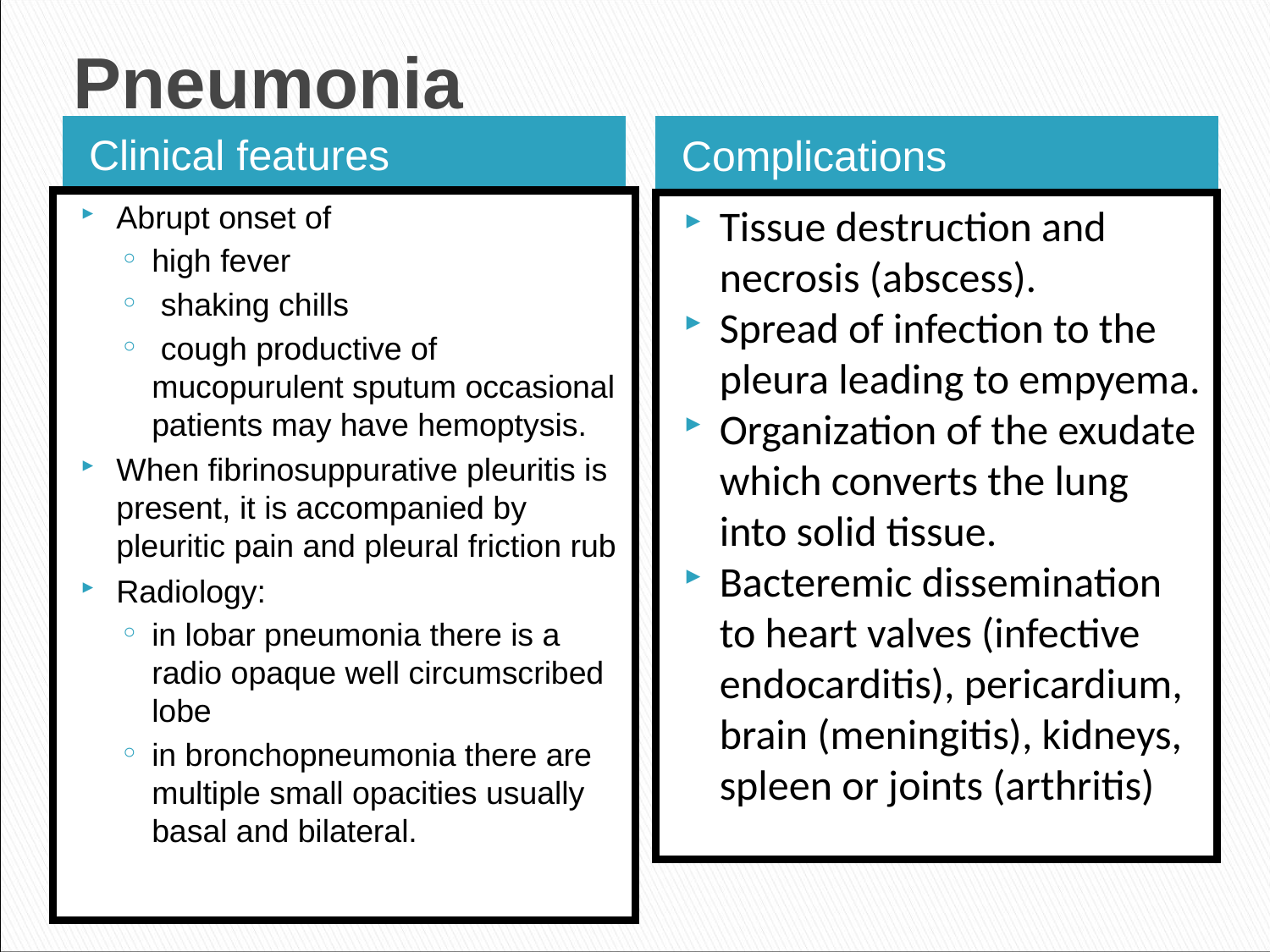

# Pneumonia
Clinical features
Complications
Abrupt onset of
high fever
 shaking chills
 cough productive of mucopurulent sputum occasional patients may have hemoptysis.
When fibrinosuppurative pleuritis is present, it is accompanied by pleuritic pain and pleural friction rub
Radiology:
in lobar pneumonia there is a radio opaque well circumscribed lobe
in bronchopneumonia there are multiple small opacities usually basal and bilateral.

Tissue destruction and necrosis (abscess).
Spread of infection to the pleura leading to empyema.
Organization of the exudate which converts the lung into solid tissue.
Bacteremic dissemination to heart valves (infective endocarditis), pericardium, brain (meningitis), kidneys, spleen or joints (arthritis)